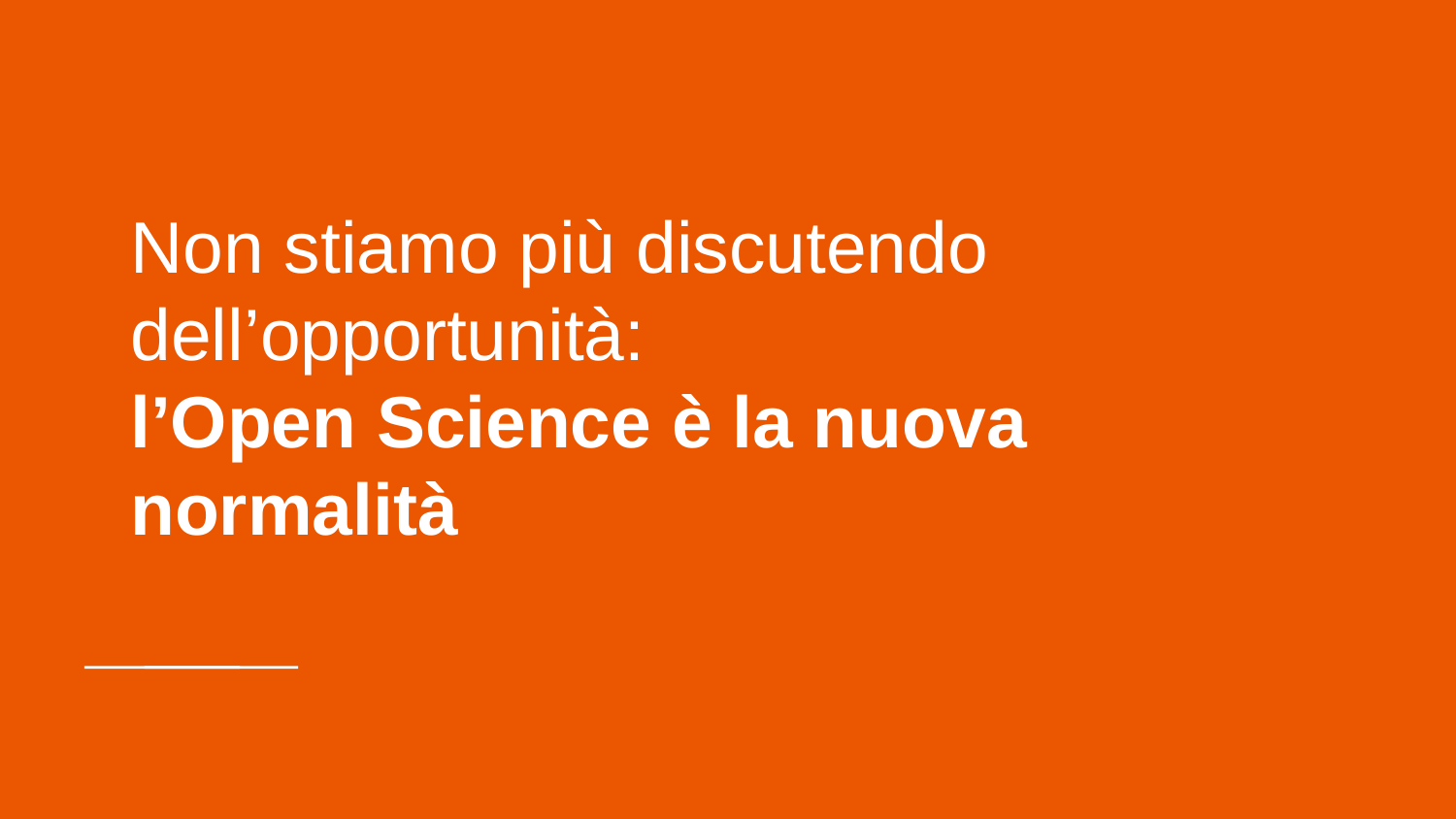

# Non stiamo più discutendo dell’opportunità: l’Open Science è la nuova normalità